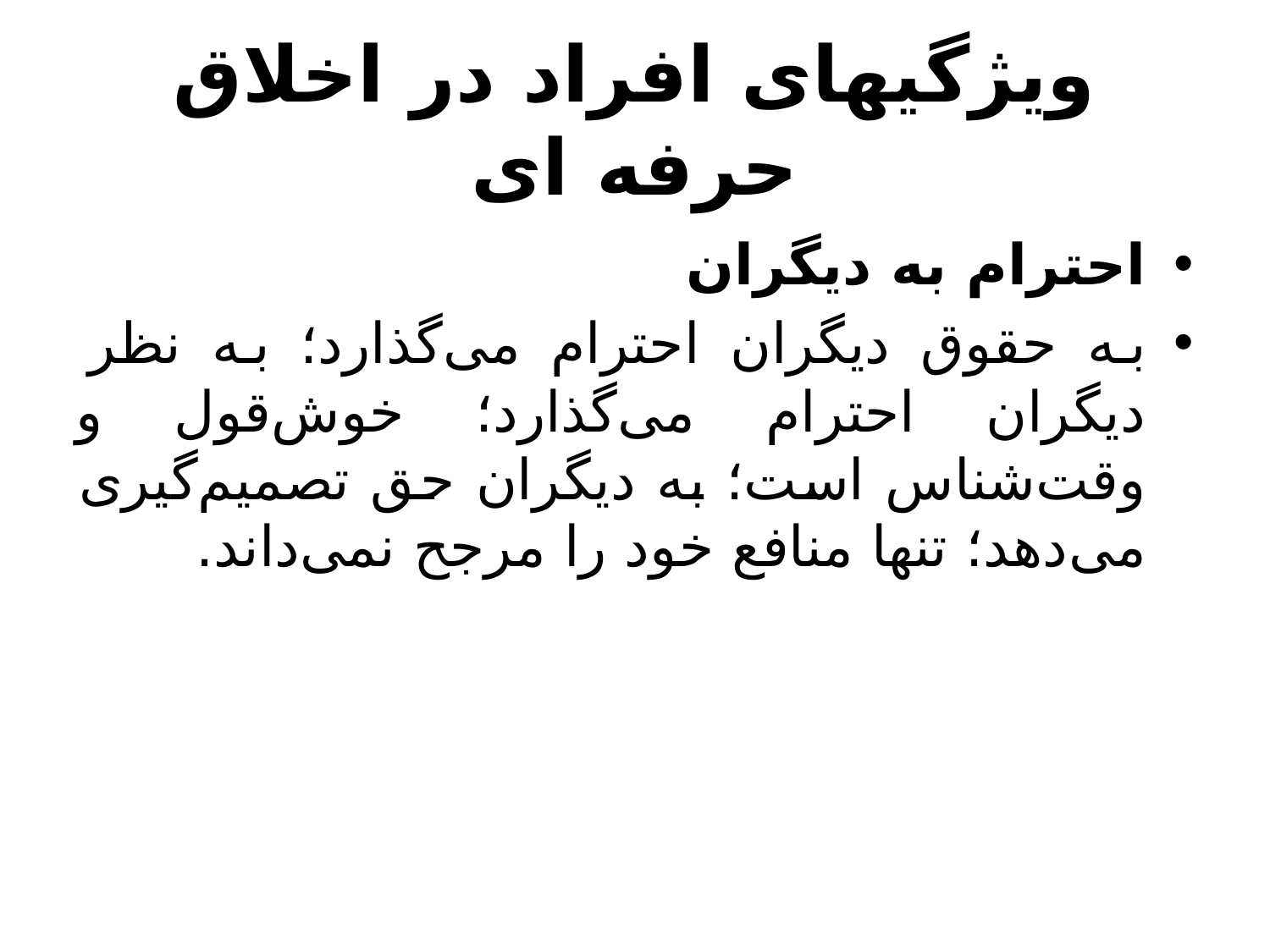

# ویژگیهای افراد در اخلاق حرفه ای
احترام به دیگران
به حقوق دیگران احترام می‌گذارد؛ به نظر دیگران احترام می‌گذارد؛ خوش‌قول و وقت‌شناس است؛ به دیگران حق تصمیم‌گیری می‌دهد؛ تنها منافع خود را مرجح نمی‌داند.